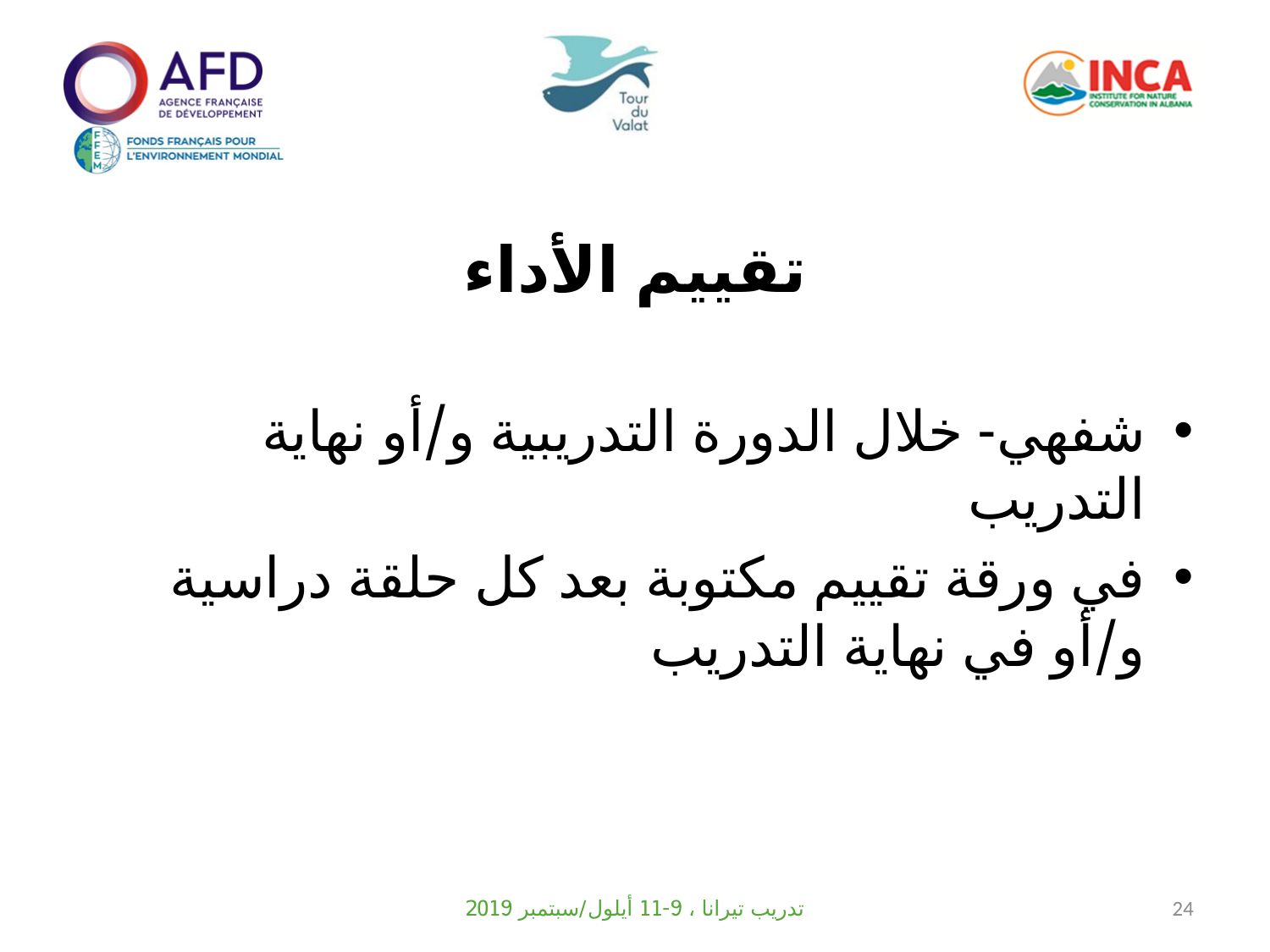

تقييم الأداء

شفهي- خلال الدورة التدريبية و/أو نهاية التدريب
في ورقة تقييم مكتوبة بعد كل حلقة دراسية و/أو في نهاية التدريب
تدريب تيرانا ، 9-11 أيلول/سبتمبر 2019
24